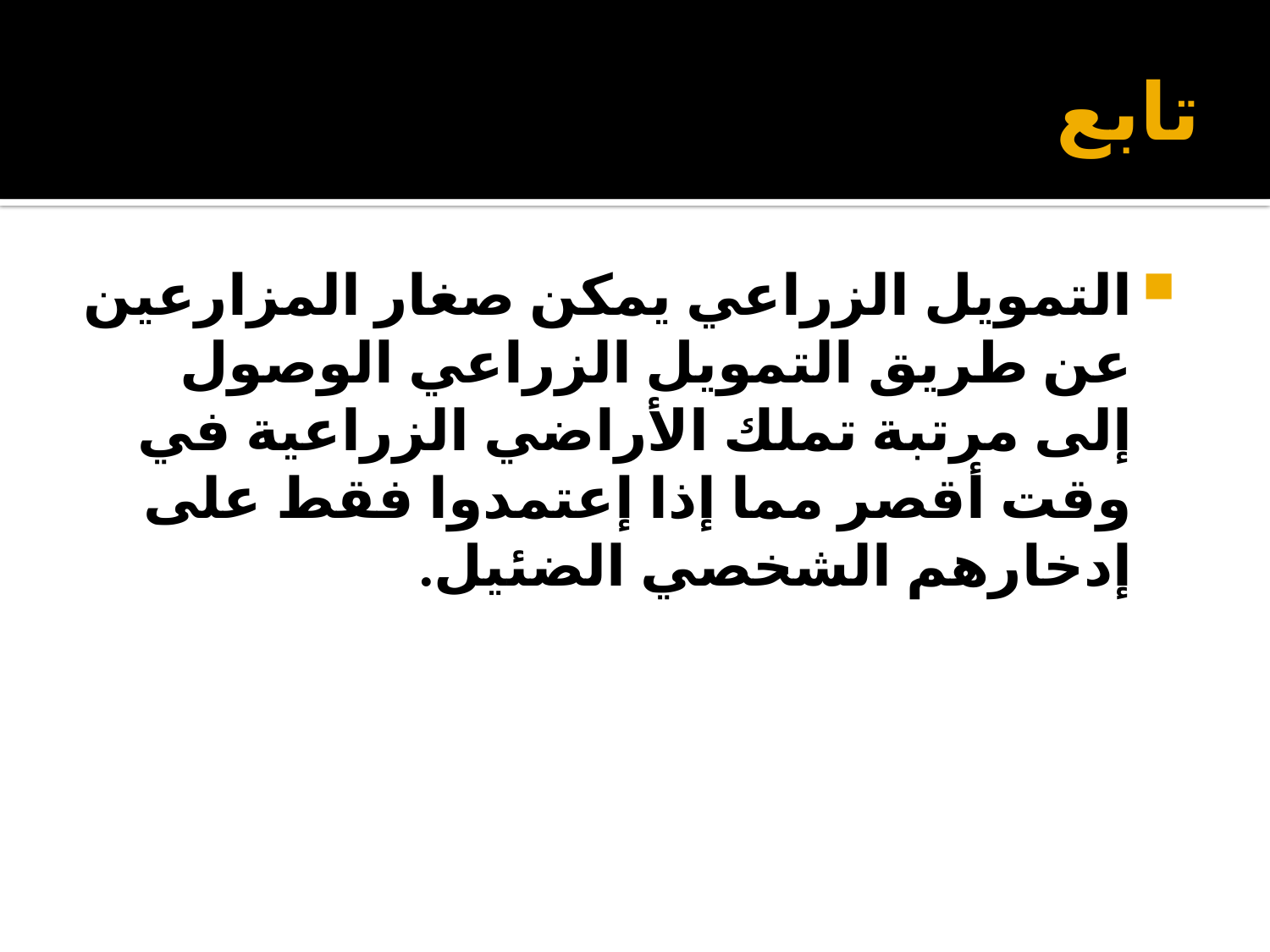

# تابع
التمويل الزراعي يمكن صغار المزارعين عن طريق التمويل الزراعي الوصول إلى مرتبة تملك الأراضي الزراعية في وقت أقصر مما إذا إعتمدوا فقط على إدخارهم الشخصي الضئيل.